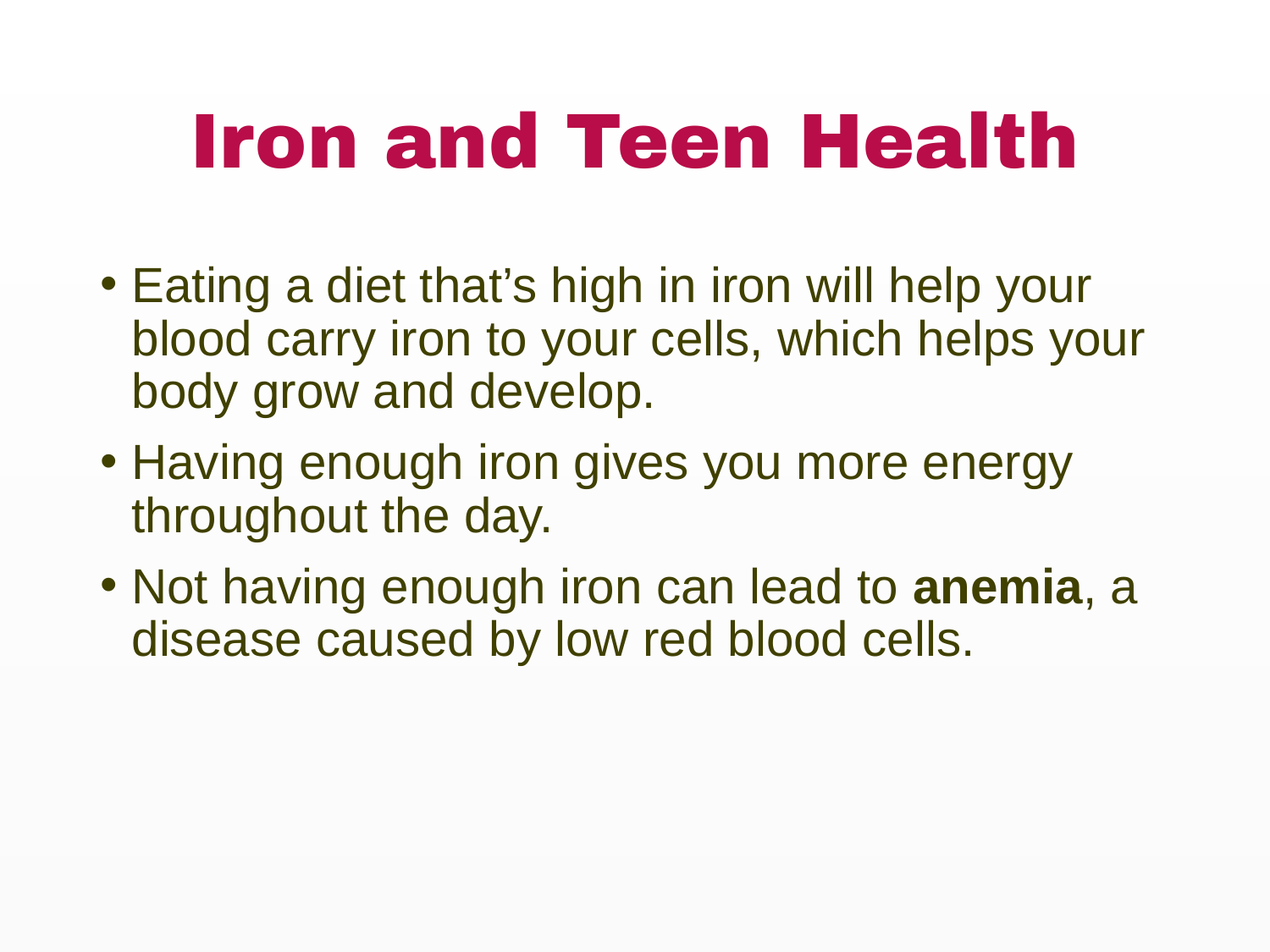

# Iron and Teen Health
Eating a diet that’s high in iron will help your blood carry iron to your cells, which helps your body grow and develop.
Having enough iron gives you more energy throughout the day.
Not having enough iron can lead to anemia, a disease caused by low red blood cells.